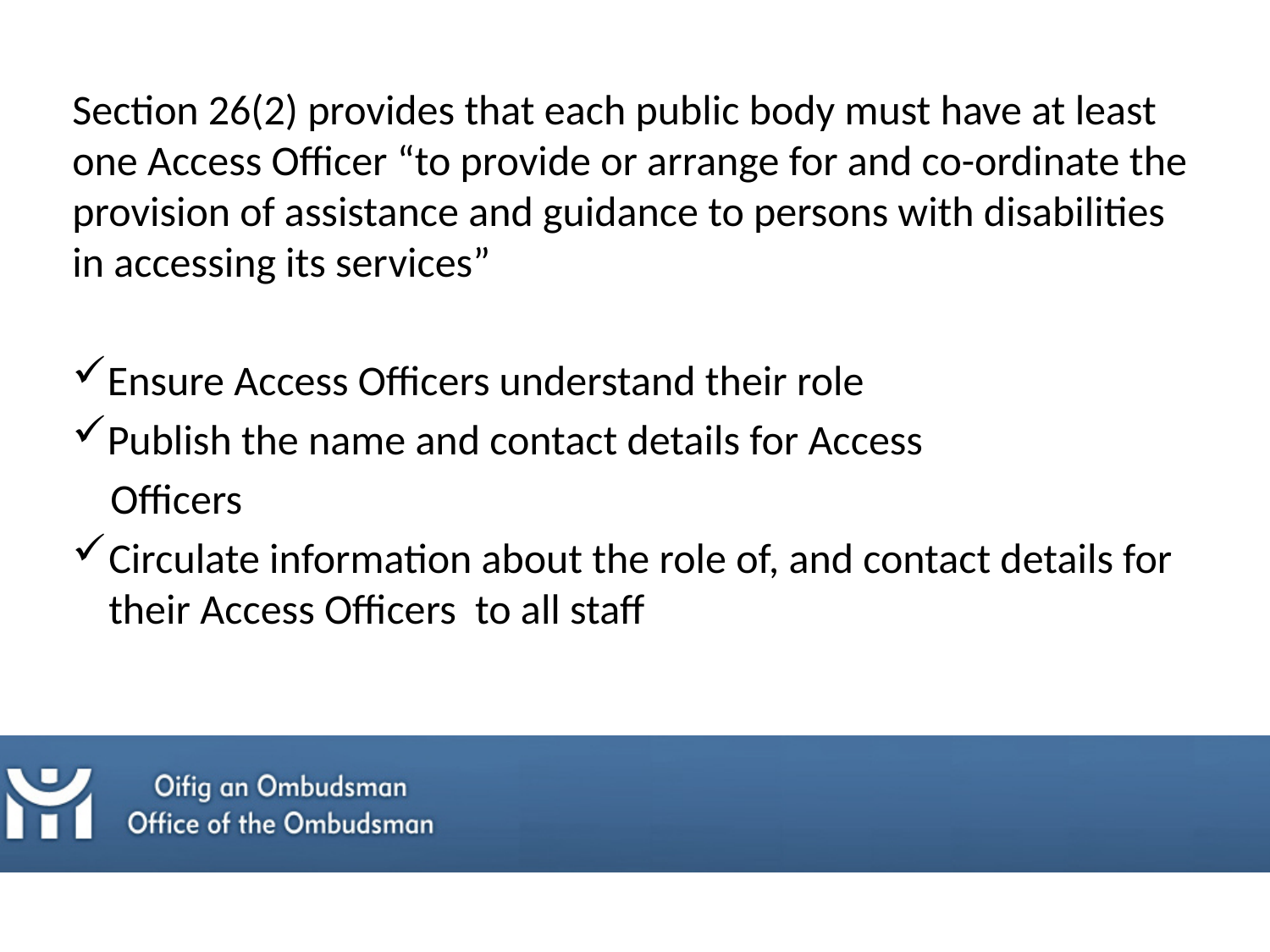

Section 26(2) provides that each public body must have at least one Access Officer “to provide or arrange for and co-ordinate the provision of assistance and guidance to persons with disabilities in accessing its services”

Ensure Access Officers understand their role
Publish the name and contact details for Access
    Officers
Circulate information about the role of, and contact details for their Access Officers  to all staff